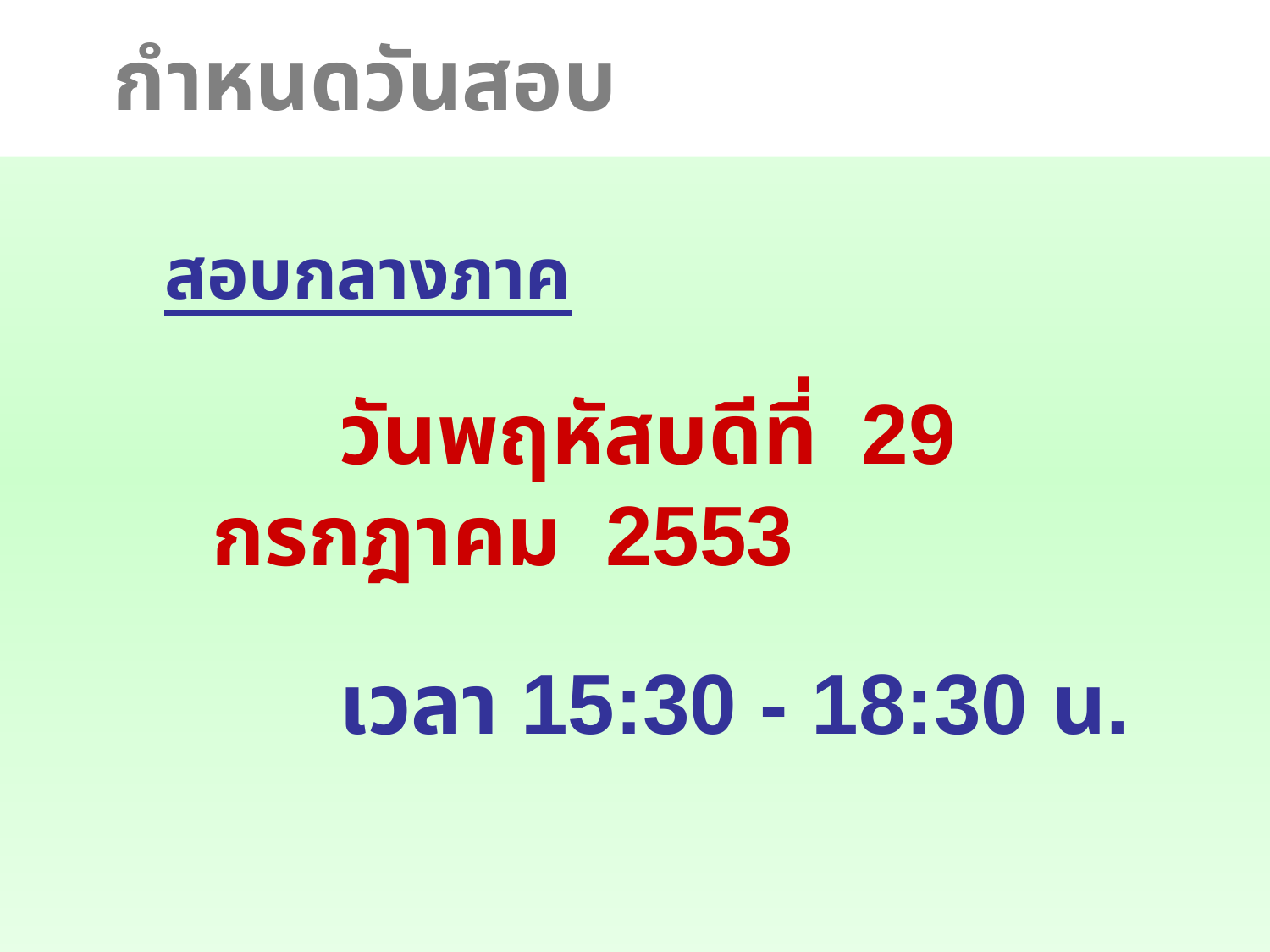

# กำหนดวันสอบ

สอบกลางภาค

		วันพฤหัสบดีที่  29  กรกฎาคม  2553

		เวลา 15:30 - 18:30 น.